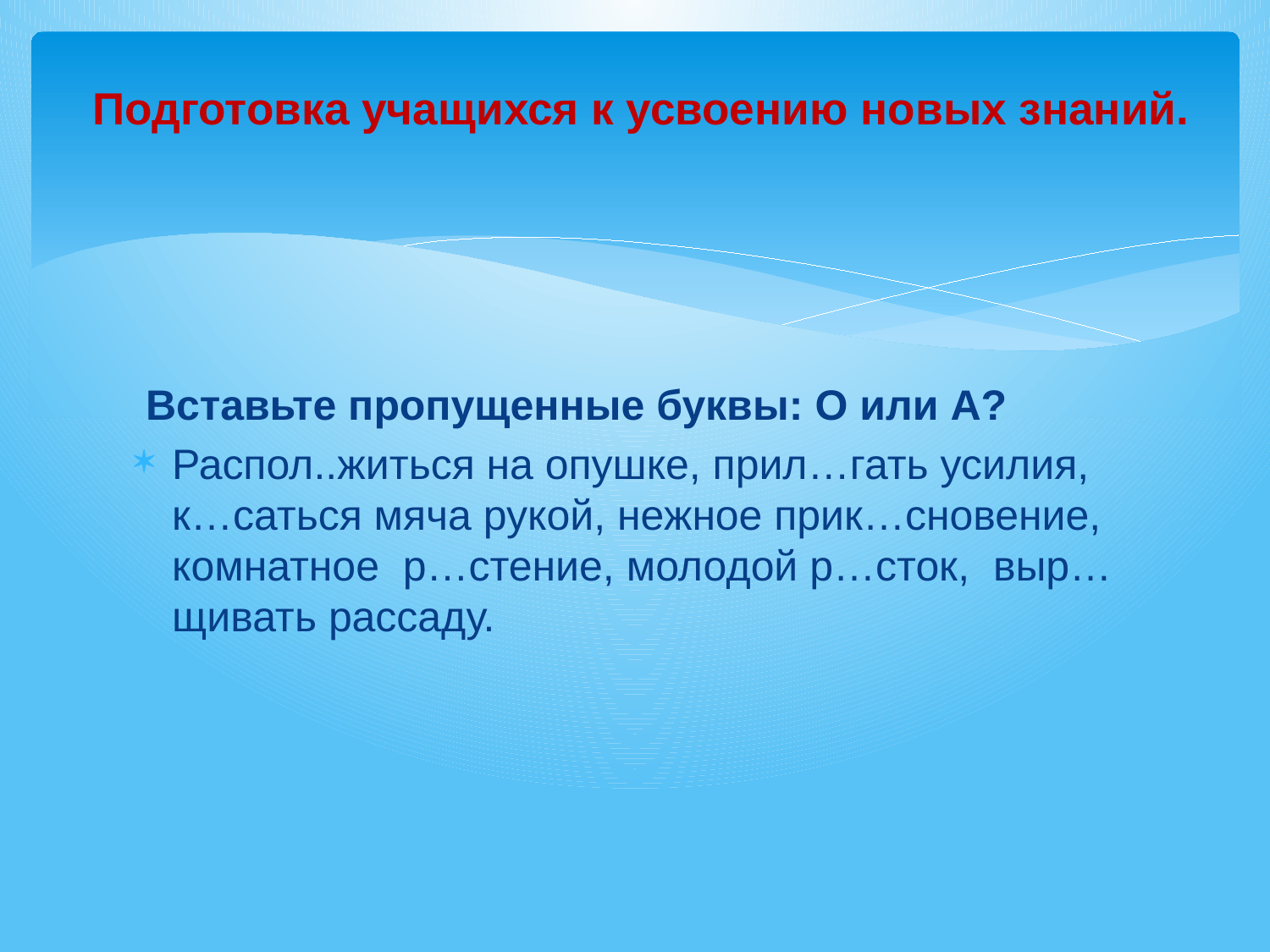

# Подготовка учащихся к усвоению новых знаний.
 Вставьте пропущенные буквы: О или А?
Распол..житься на опушке, прил…гать усилия, к…саться мяча рукой, нежное прик…сновение, комнатное  р…стение, молодой р…сток,  выр…щивать рассаду.